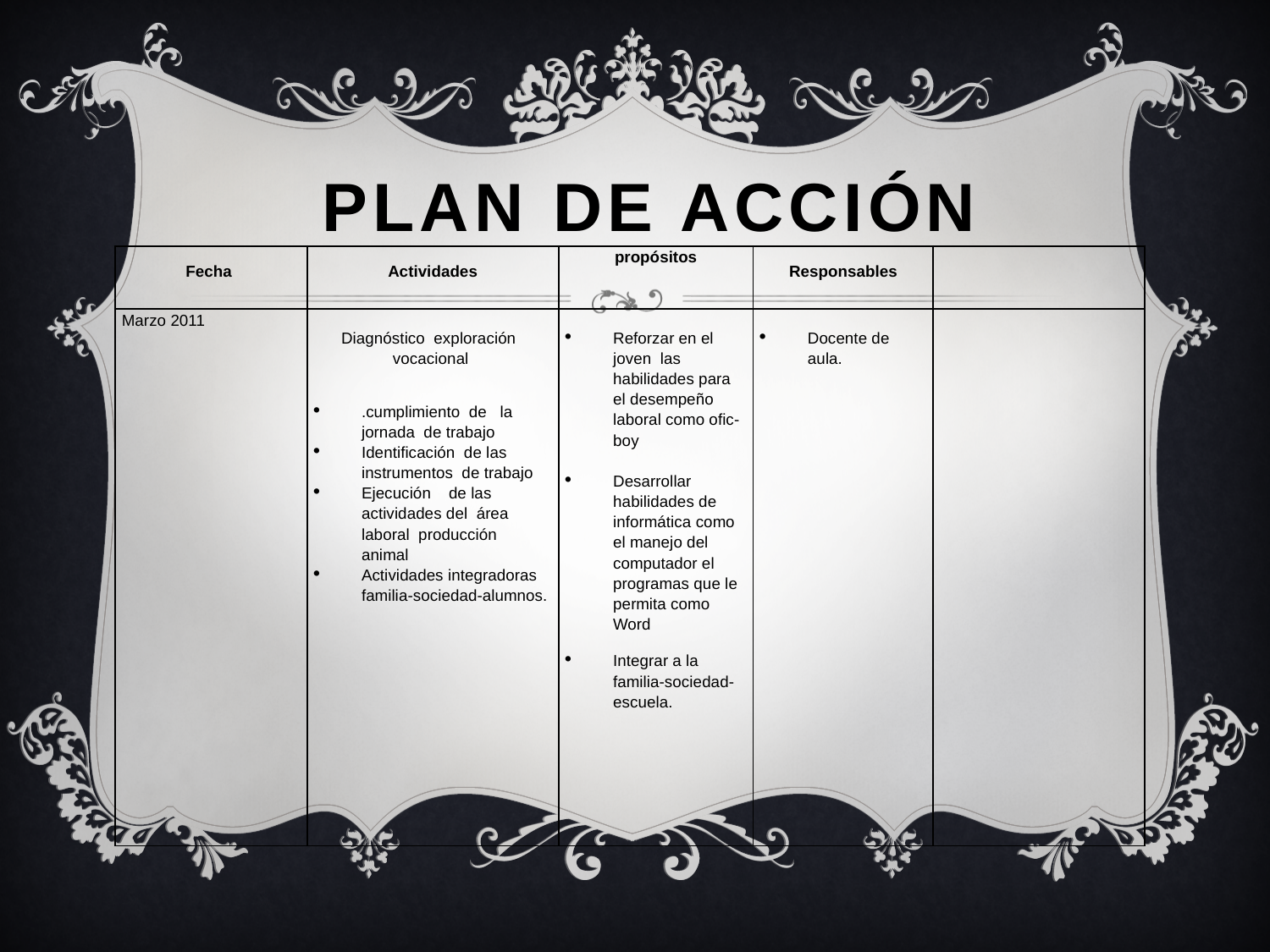

# Plan de acción
| Fecha | Actividades | propósitos | Responsables |  |
| --- | --- | --- | --- | --- |
| Marzo 2011 | Diagnóstico exploración vocacional .cumplimiento de la jornada de trabajo Identificación de las instrumentos de trabajo Ejecución de las actividades del área laboral producción animal Actividades integradoras familia-sociedad-alumnos. | Reforzar en el joven las habilidades para el desempeño laboral como ofic-boy Desarrollar habilidades de informática como el manejo del computador el programas que le permita como Word Integrar a la familia-sociedad-escuela. | Docente de aula. |  |